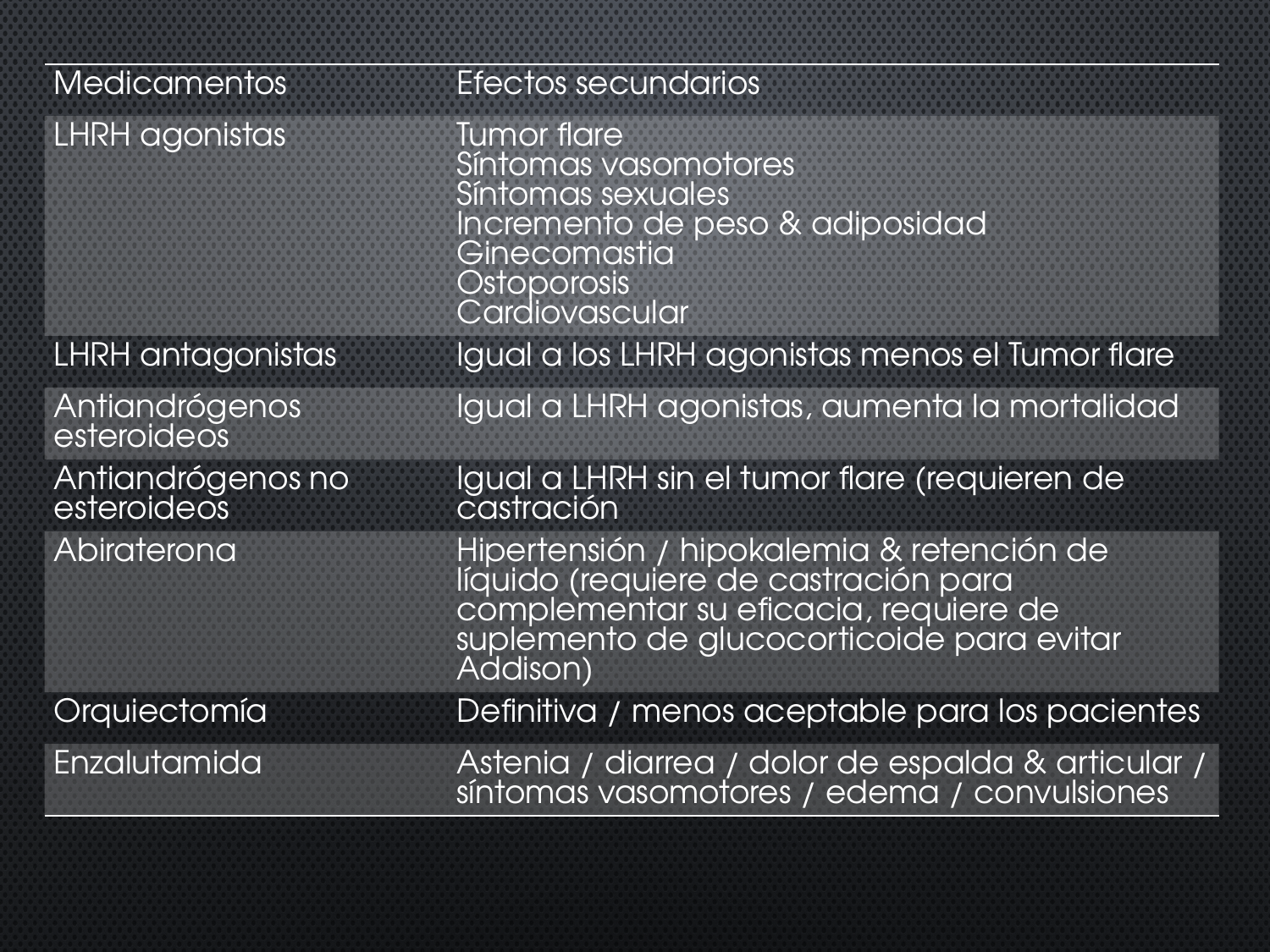

| Medicamentos | Efectos secundarios |
| --- | --- |
| LHRH agonistas | Tumor flare Síntomas vasomotores Síntomas sexuales Incremento de peso & adiposidad Ginecomastia Ostoporosis Cardiovascular |
| LHRH antagonistas | Igual a los LHRH agonistas menos el Tumor flare |
| Antiandrógenos esteroideos | Igual a LHRH agonistas, aumenta la mortalidad |
| Antiandrógenos no esteroideos | Igual a LHRH sin el tumor flare (requieren de castración |
| Abiraterona | Hipertensión / hipokalemia & retención de líquido (requiere de castración para complementar su eficacia, requiere de suplemento de glucocorticoide para evitar Addison) |
| Orquiectomía | Definitiva / menos aceptable para los pacientes |
| Enzalutamida | Astenia / diarrea / dolor de espalda & articular / síntomas vasomotores / edema / convulsiones |